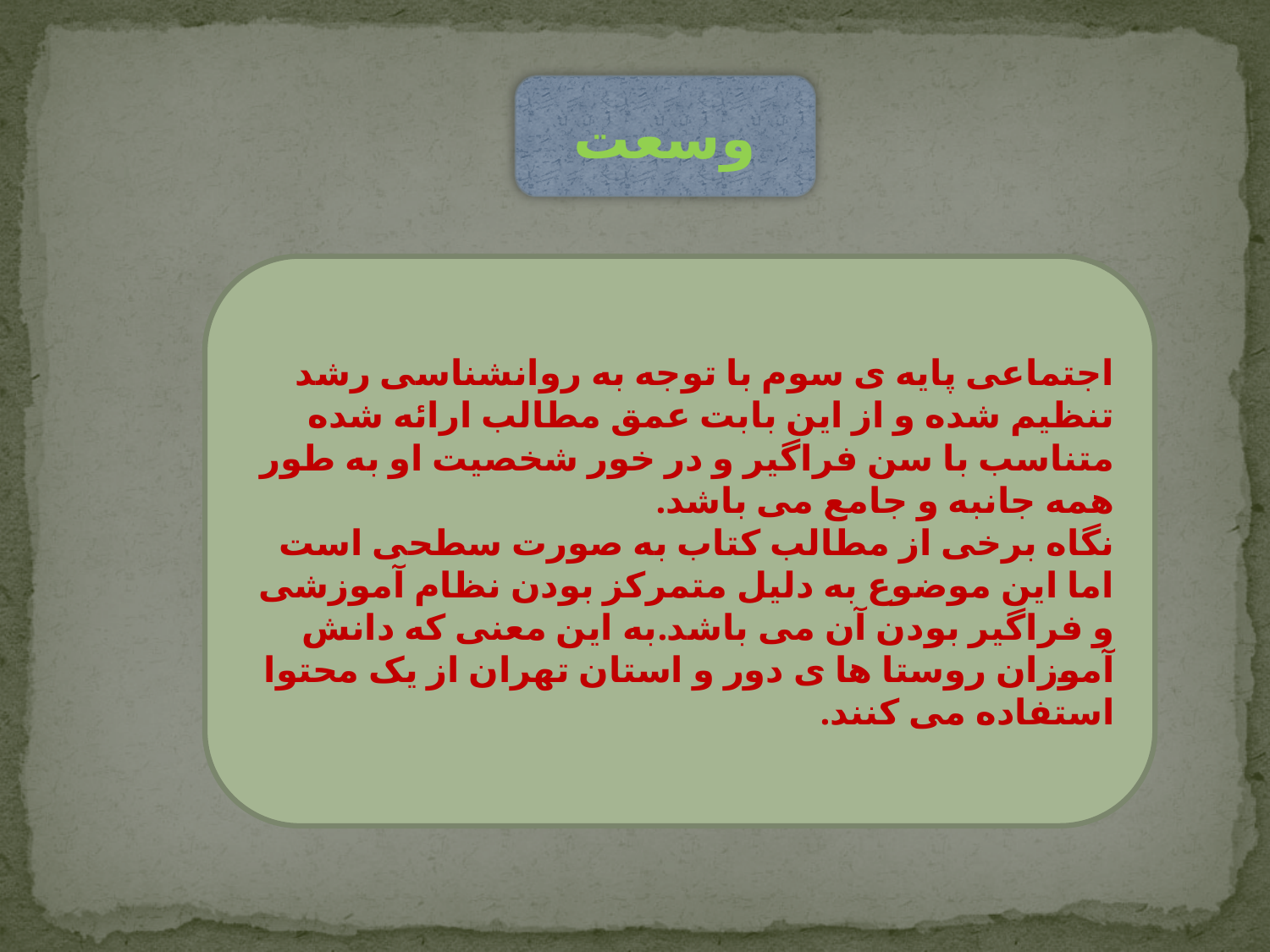

وسعت

اجتماعی پایه ی سوم با توجه به روانشناسی رشد تنظیم شده و از این بابت عمق مطالب ارائه شده متناسب با سن فراگیر و در خور شخصیت او به طور همه جانبه و جامع می باشد.
نگاه برخی از مطالب کتاب به صورت سطحی است اما این موضوع به دلیل متمرکز بودن نظام آموزشی و فراگیر بودن آن می باشد.به این معنی که دانش آموزان روستا ها ی دور و استان تهران از یک محتوا استفاده می کنند.